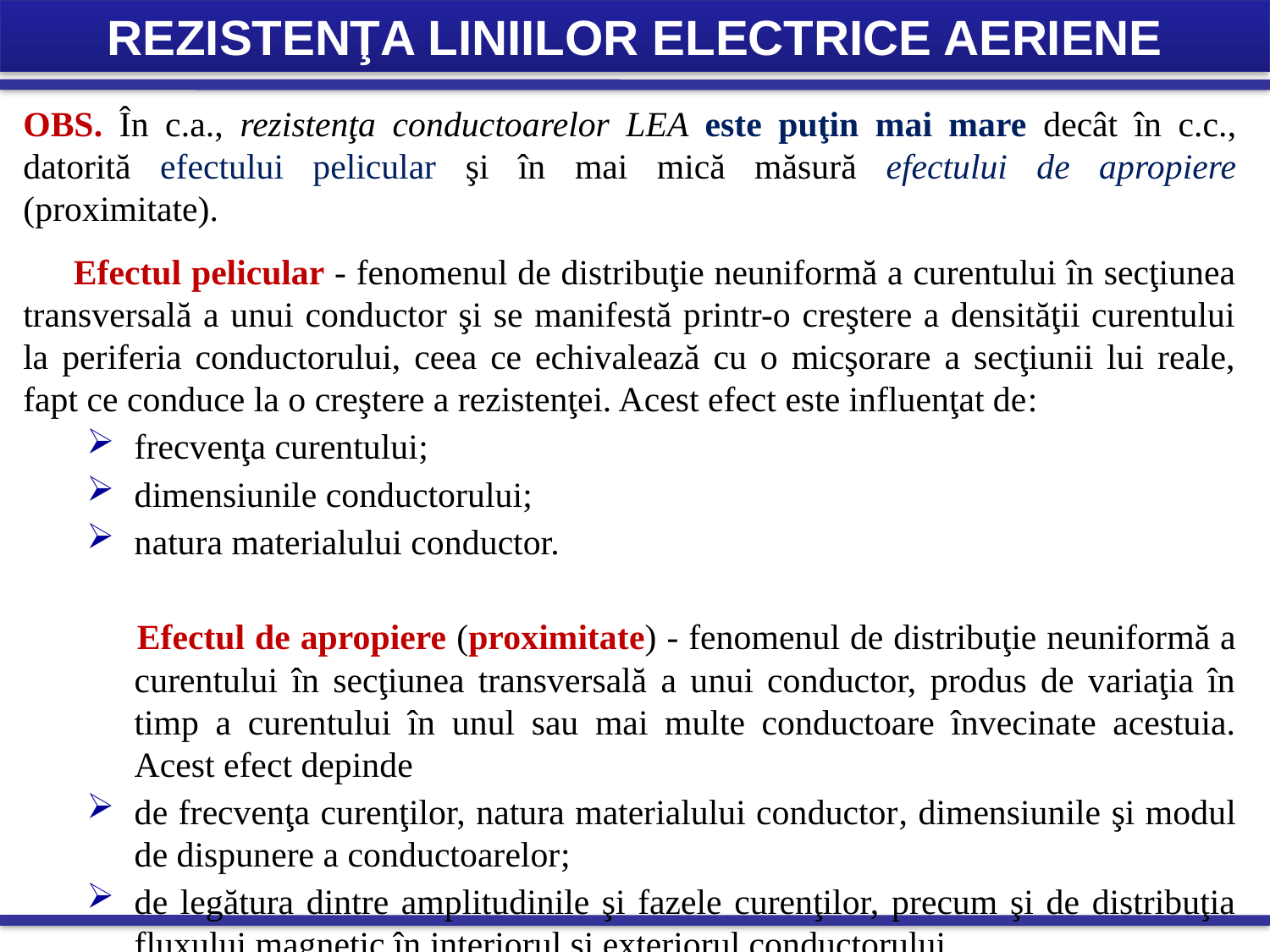

REZISTENŢA LINIILOR ELECTRICE AERIENE

OBS. În c.a., rezistenţa conductoarelor LEA este puţin mai mare decât în c.c., datorită efectului pelicular şi în mai mică măsură efectului de apropiere (proximitate).
     Efectul pelicular - fenomenul de distribuţie neuniformă a curentului în secţiunea transversală a unui conductor şi se manifestă printr-o creştere a densităţii curentului la periferia conductorului, ceea ce echivalează cu o micşorare a secţiunii lui reale, fapt ce conduce la o creştere a rezistenţei. Acest efect este influenţat de:
frecvenţa curentului;
dimensiunile conductorului;
natura materialului conductor.

     Efectul de apropiere (proximitate) - fenomenul de distribuţie neuniformă a curentului în secţiunea transversală a unui conductor, produs de variaţia în timp a curentului în unul sau mai multe conductoare învecinate acestuia. Acest efect depinde
de frecvenţa curenţilor, natura materialului conductor, dimensiunile şi modul de dispunere a conductoarelor;
de legătura dintre amplitudinile şi fazele curenţilor, precum şi de distribuţia fluxului magnetic în interiorul şi exteriorul conductorului.